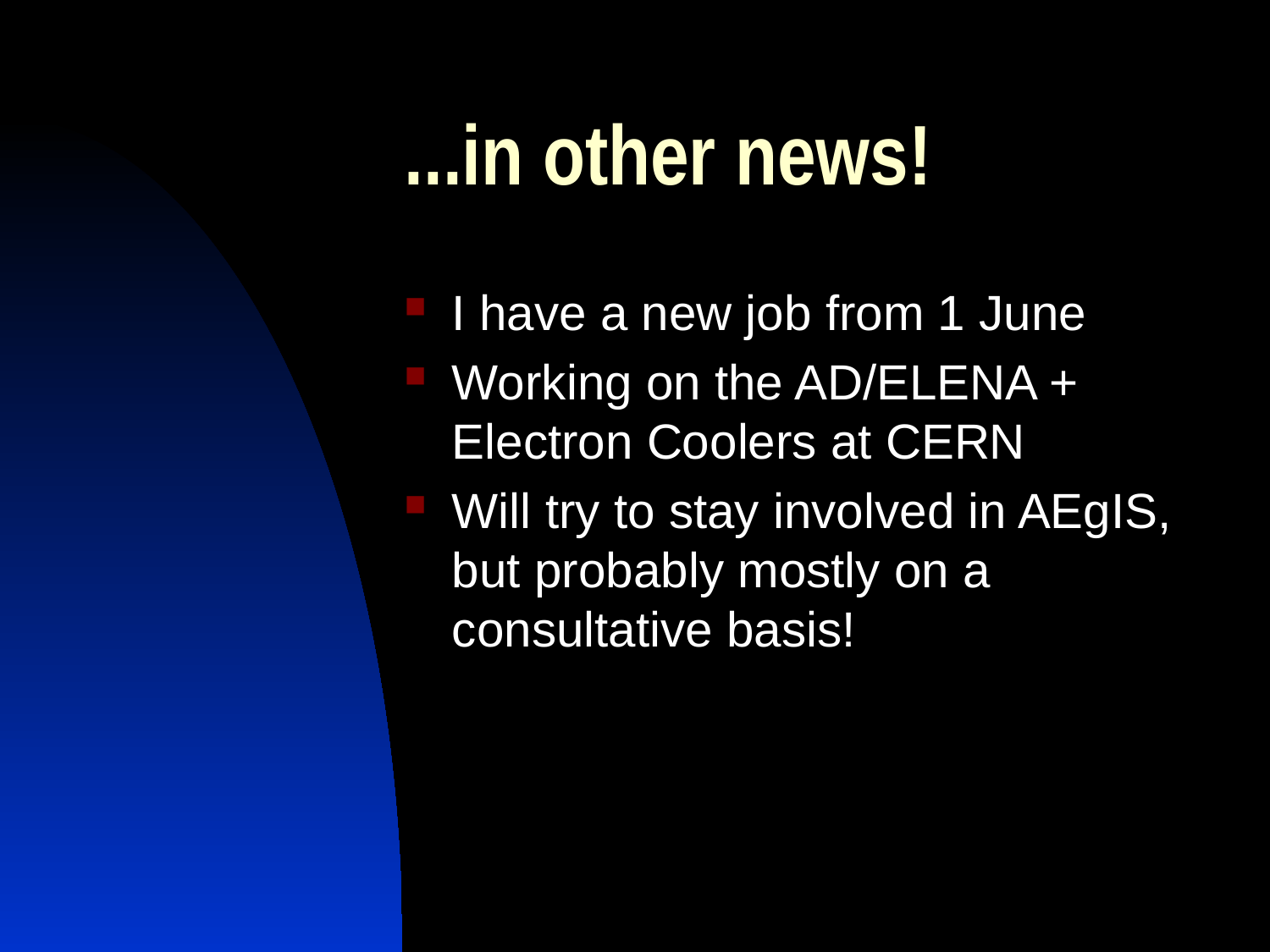

# ...in other news!
I have a new job from 1 June
Working on the AD/ELENA + Electron Coolers at CERN
Will try to stay involved in AEgIS, but probably mostly on a consultative basis!